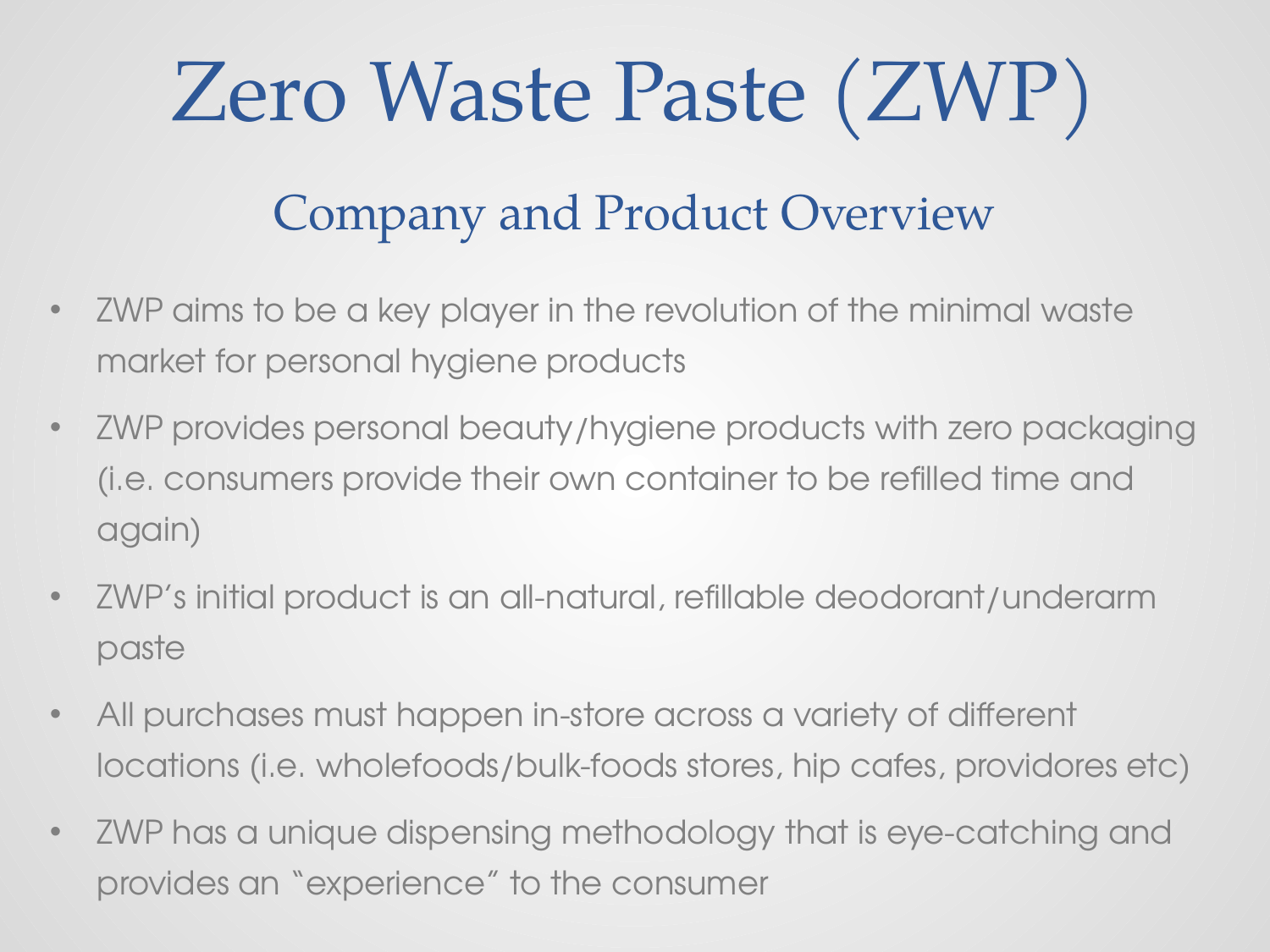

# Zero Waste Paste (ZWP) Company and Product Overview
ZWP aims to be a key player in the revolution of the minimal waste market for personal hygiene products
ZWP provides personal beauty/hygiene products with zero packaging (i.e. consumers provide their own container to be refilled time and again)
ZWP’s initial product is an all-natural, refillable deodorant/underarm paste
All purchases must happen in-store across a variety of different locations (i.e. wholefoods/bulk-foods stores, hip cafes, providores etc)
ZWP has a unique dispensing methodology that is eye-catching and provides an “experience” to the consumer